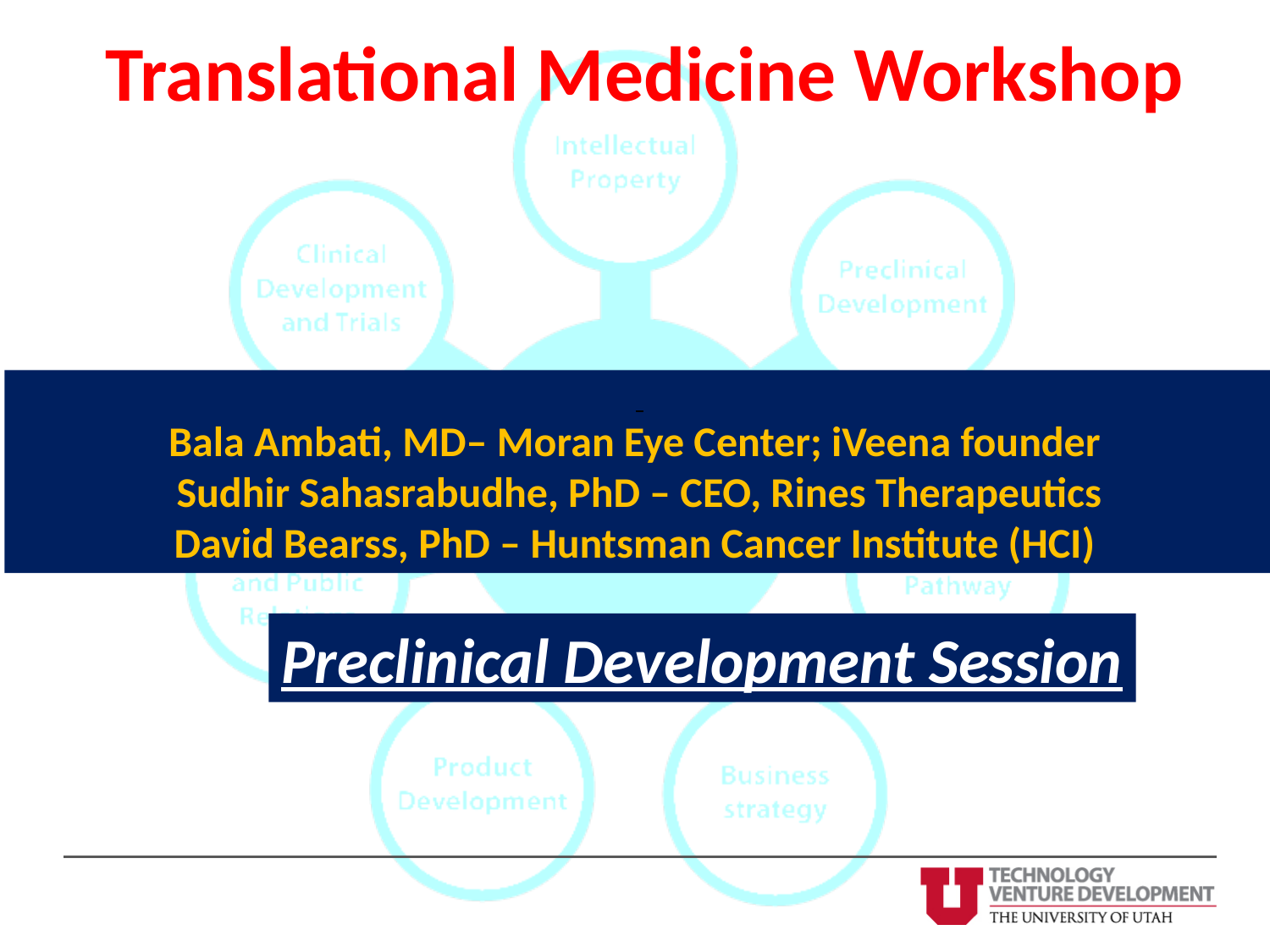

# Translational Medicine Workshop

Bala Ambati, MD– Moran Eye Center; iVeena founder
Sudhir Sahasrabudhe, PhD – CEO, Rines Therapeutics
David Bearss, PhD – Huntsman Cancer Institute (HCI)
Preclinical Development Session